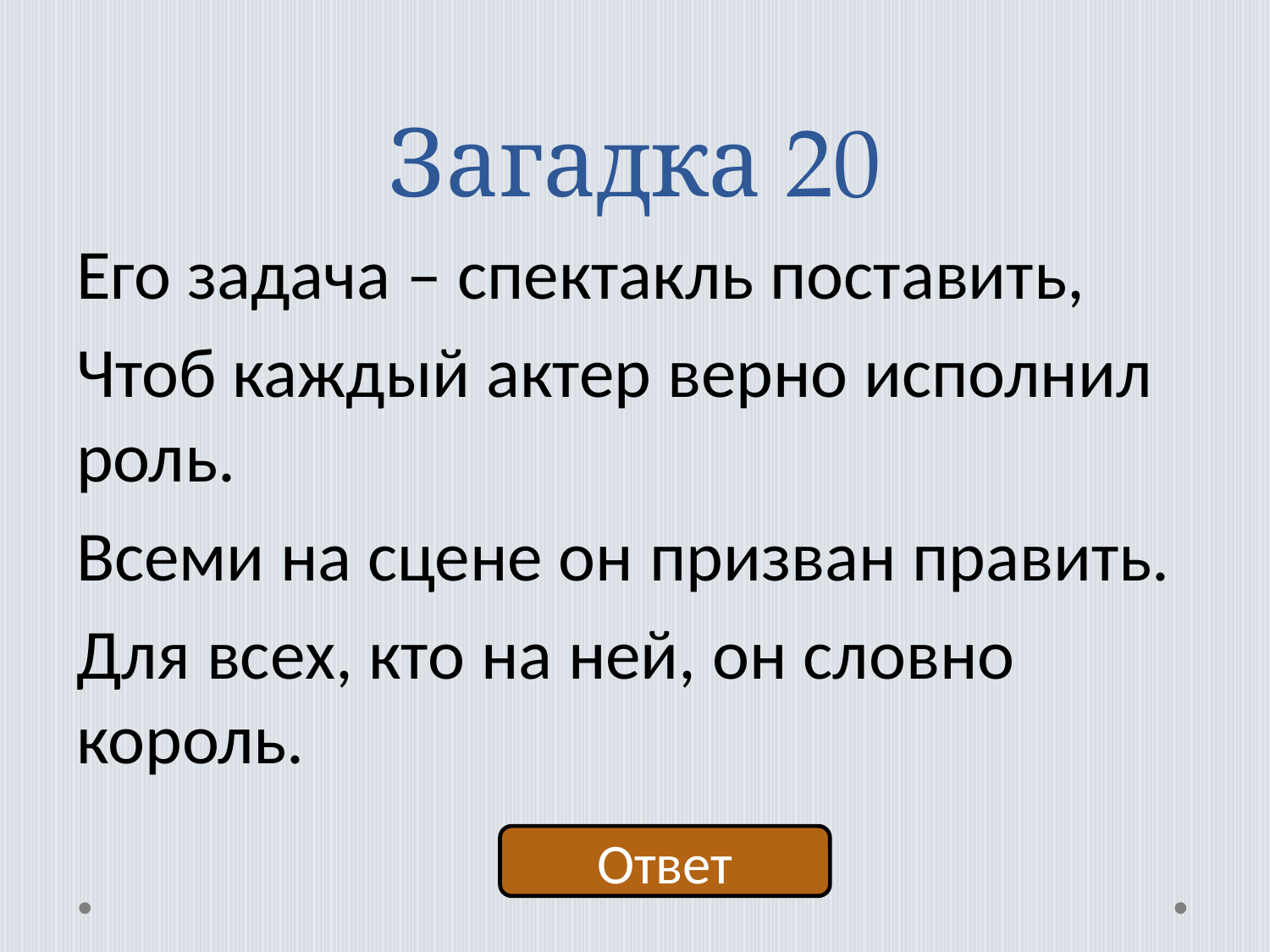

# Загадка 20
Его задача – спектакль поставить,
Чтоб каждый актер верно исполнил роль.
Всеми на сцене он призван править.
Для всех, кто на ней, он словно король.

Ответ